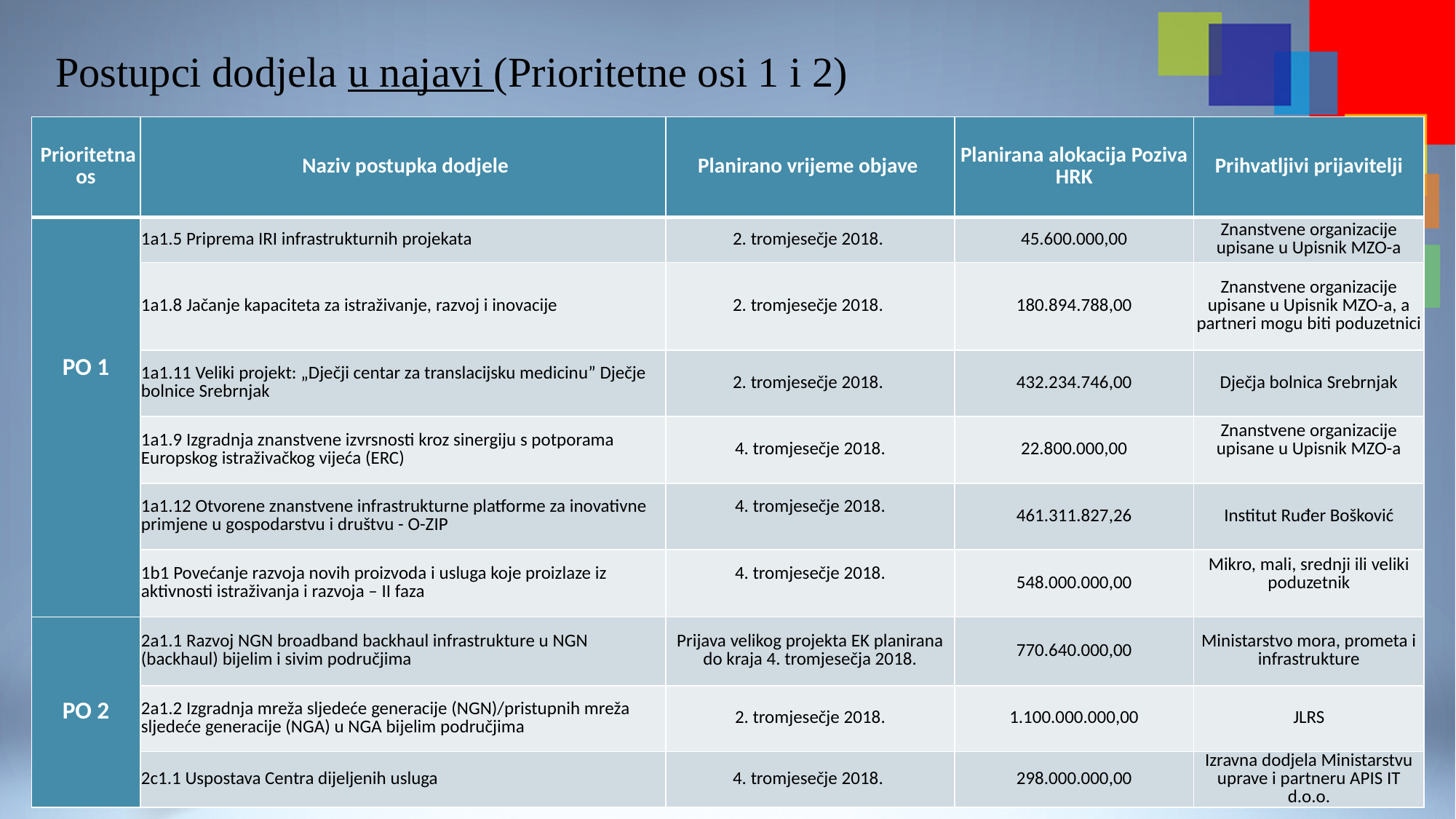

# Postupci dodjela u najavi (Prioritetne osi 1 i 2)
| Prioritetna os | Naziv postupka dodjele | Planirano vrijeme objave | Planirana alokacija Poziva HRK | Prihvatljivi prijavitelji |
| --- | --- | --- | --- | --- |
| PO 1 | 1a1.5 Priprema IRI infrastrukturnih projekata | 2. tromjesečje 2018. | 45.600.000,00 | Znanstvene organizacije upisane u Upisnik MZO-a |
|  | 1a1.8 Jačanje kapaciteta za istraživanje, razvoj i inovacije | 2. tromjesečje 2018. | 180.894.788,00 | Znanstvene organizacije upisane u Upisnik MZO-a, a partneri mogu biti poduzetnici |
|  | 1a1.11 Veliki projekt: „Dječji centar za translacijsku medicinu” Dječje bolnice Srebrnjak | 2. tromjesečje 2018. | 432.234.746,00 | Dječja bolnica Srebrnjak |
|  | 1a1.9 Izgradnja znanstvene izvrsnosti kroz sinergiju s potporama Europskog istraživačkog vijeća (ERC) | 4. tromjesečje 2018. | 22.800.000,00 | Znanstvene organizacije upisane u Upisnik MZO-a |
|  | 1a1.12 Otvorene znanstvene infrastrukturne platforme za inovativne primjene u gospodarstvu i društvu - O-ZIP | 4. tromjesečje 2018. | 461.311.827,26 | Institut Ruđer Bošković |
|  | 1b1 Povećanje razvoja novih proizvoda i usluga koje proizlaze iz aktivnosti istraživanja i razvoja – II faza | 4. tromjesečje 2018. | 548.000.000,00 | Mikro, mali, srednji ili veliki poduzetnik |
| PO 2 | 2a1.1 Razvoj NGN broadband backhaul infrastrukture u NGN (backhaul) bijelim i sivim područjima | Prijava velikog projekta EK planirana do kraja 4. tromjesečja 2018. | 770.640.000,00 | Ministarstvo mora, prometa i infrastrukture |
|  | 2a1.2 Izgradnja mreža sljedeće generacije (NGN)/pristupnih mreža sljedeće generacije (NGA) u NGA bijelim područjima | 2. tromjesečje 2018. | 1.100.000.000,00 | JLRS |
|  | 2c1.1 Uspostava Centra dijeljenih usluga | 4. tromjesečje 2018. | 298.000.000,00 | Izravna dodjela Ministarstvu uprave i partneru APIS IT d.o.o. |